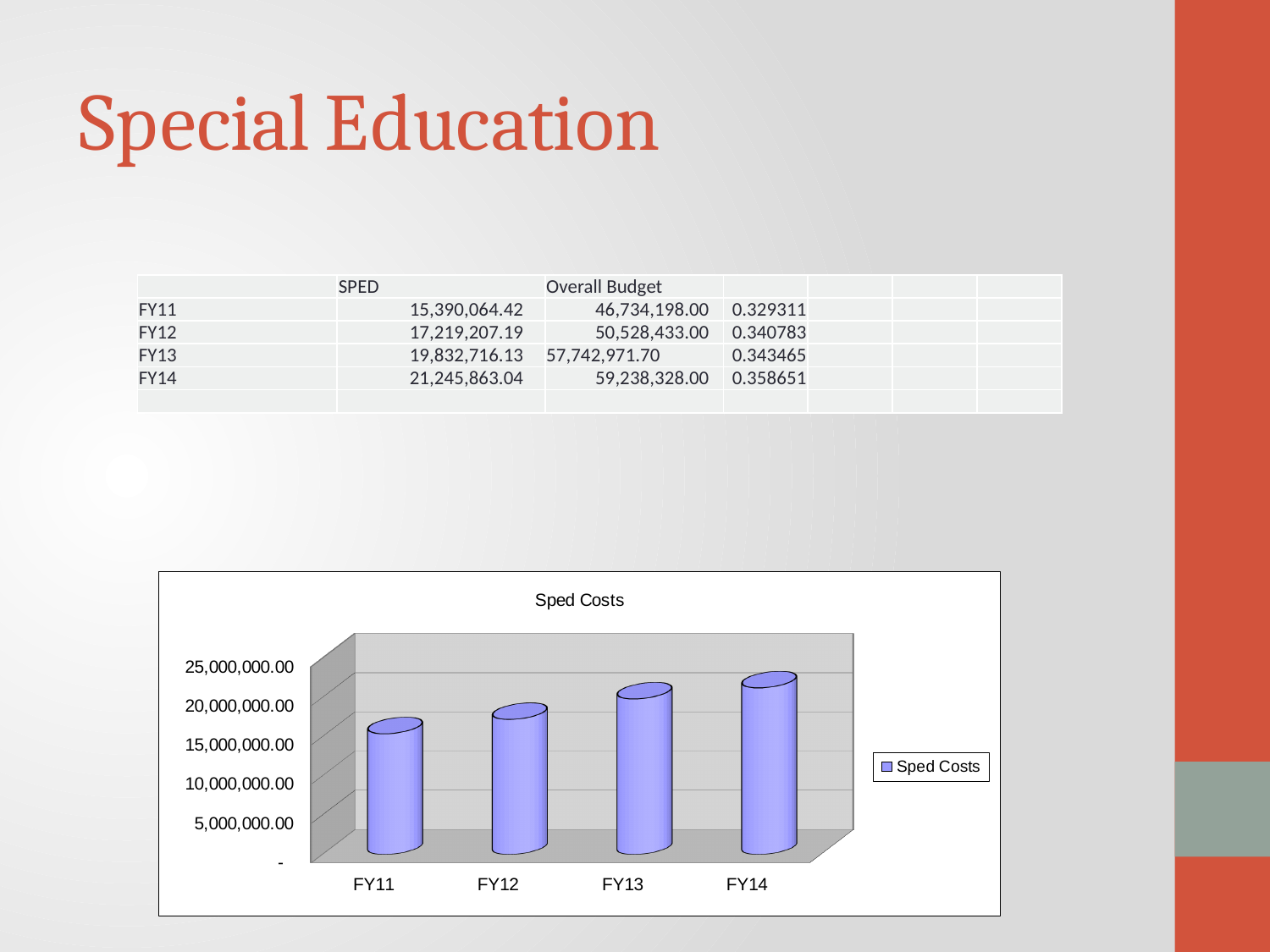

# Special Education
|  | SPED | Overall Budget |  |  |  |  |
| --- | --- | --- | --- | --- | --- | --- |
| FY11 | 15,390,064.42 | 46,734,198.00 | 0.329311 |  |  |  |
| FY12 | 17,219,207.19 | 50,528,433.00 | 0.340783 |  |  |  |
| FY13 | 19,832,716.13 | 57,742,971.70 | 0.343465 |  |  |  |
| FY14 | 21,245,863.04 | 59,238,328.00 | 0.358651 |  |  |  |
|  |  |  |  |  |  |  |

[unsupported chart]